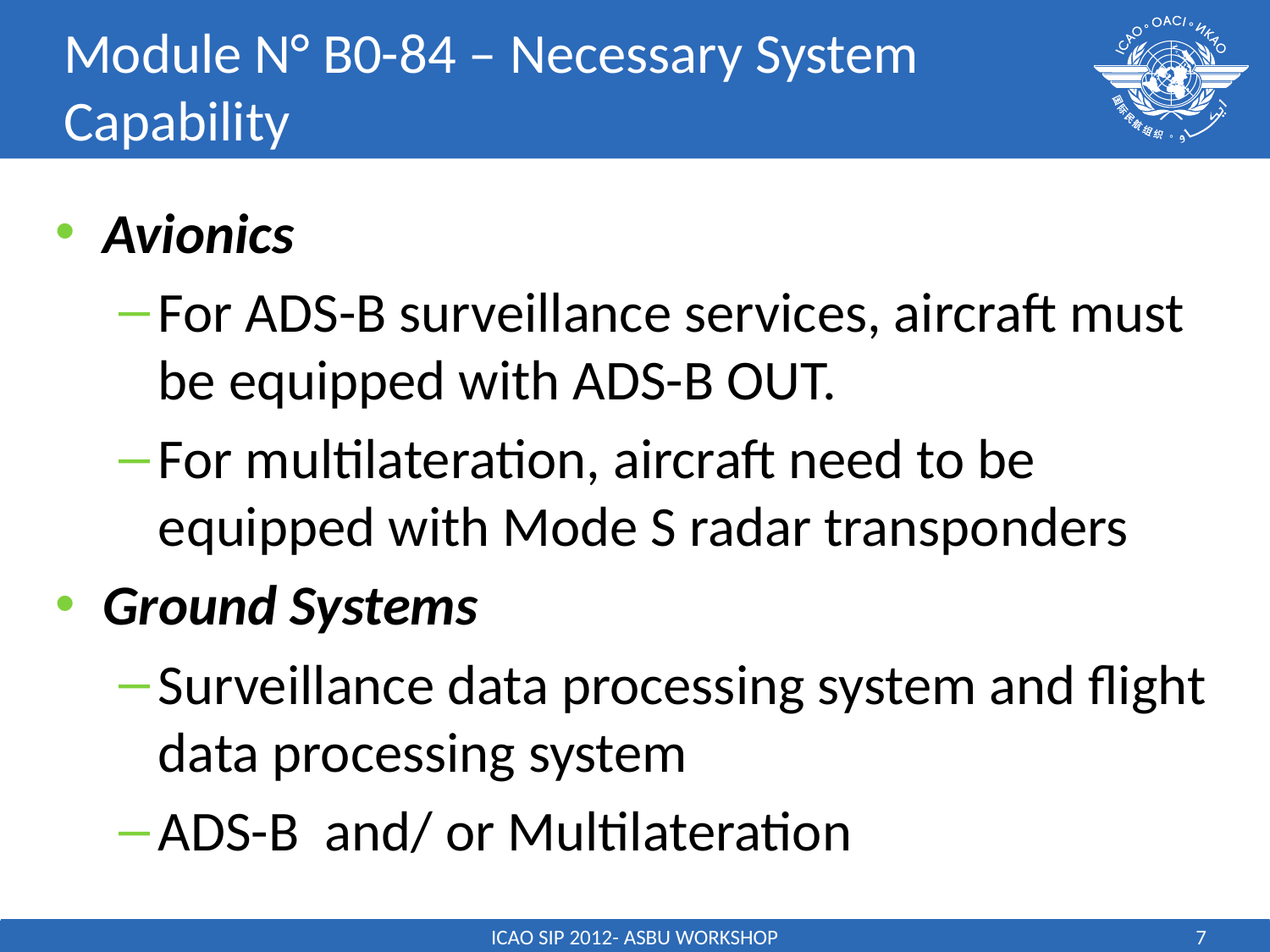

# Module N° B0-84 – Necessary System Capability
Avionics
For ADS-B surveillance services, aircraft must be equipped with ADS-B OUT.
For multilateration, aircraft need to be equipped with Mode S radar transponders
Ground Systems
Surveillance data processing system and flight data processing system
ADS-B  and/ or Multilateration
ICAO SIP 2012- ASBU WORKSHOP
7